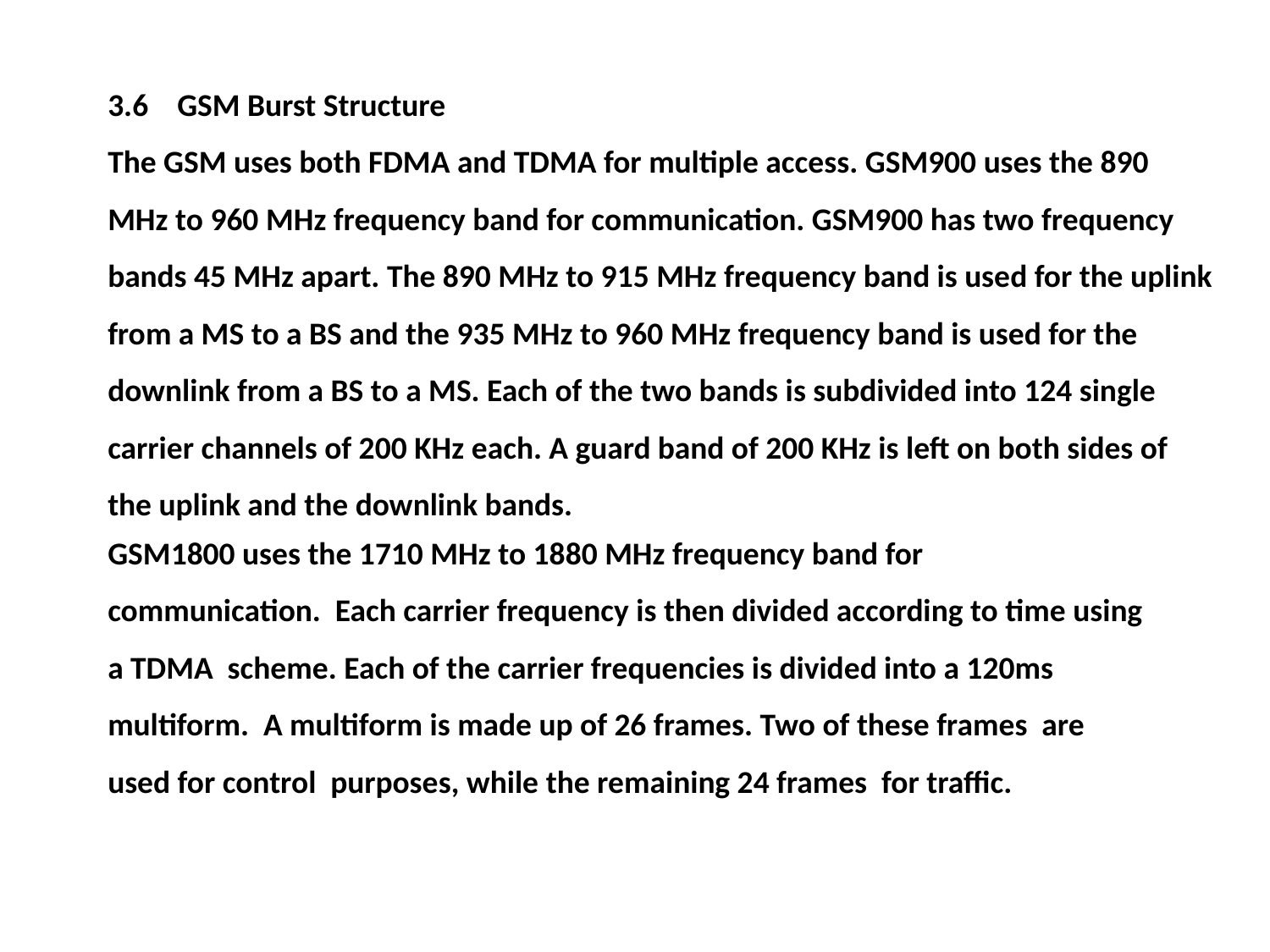

3.6    GSM Burst Structure
The GSM uses both FDMA and TDMA for multiple access. GSM900 uses the 890 MHz to 960 MHz frequency band for communication. GSM900 has two frequency bands 45 MHz apart. The 890 MHz to 915 MHz frequency band is used for the uplink from a MS to a BS and the 935 MHz to 960 MHz frequency band is used for the downlink from a BS to a MS. Each of the two bands is subdivided into 124 single carrier channels of 200 KHz each. A guard band of 200 KHz is left on both sides of the uplink and the downlink bands.
GSM1800 uses the 1710 MHz to 1880 MHz frequency band for  communication.  Each carrier frequency is then divided according to time using a TDMA  scheme. Each of the carrier frequencies is divided into a 120ms      multiform.  A multiform is made up of 26 frames. Two of these frames  are used for control  purposes, while the remaining 24 frames  for traffic.